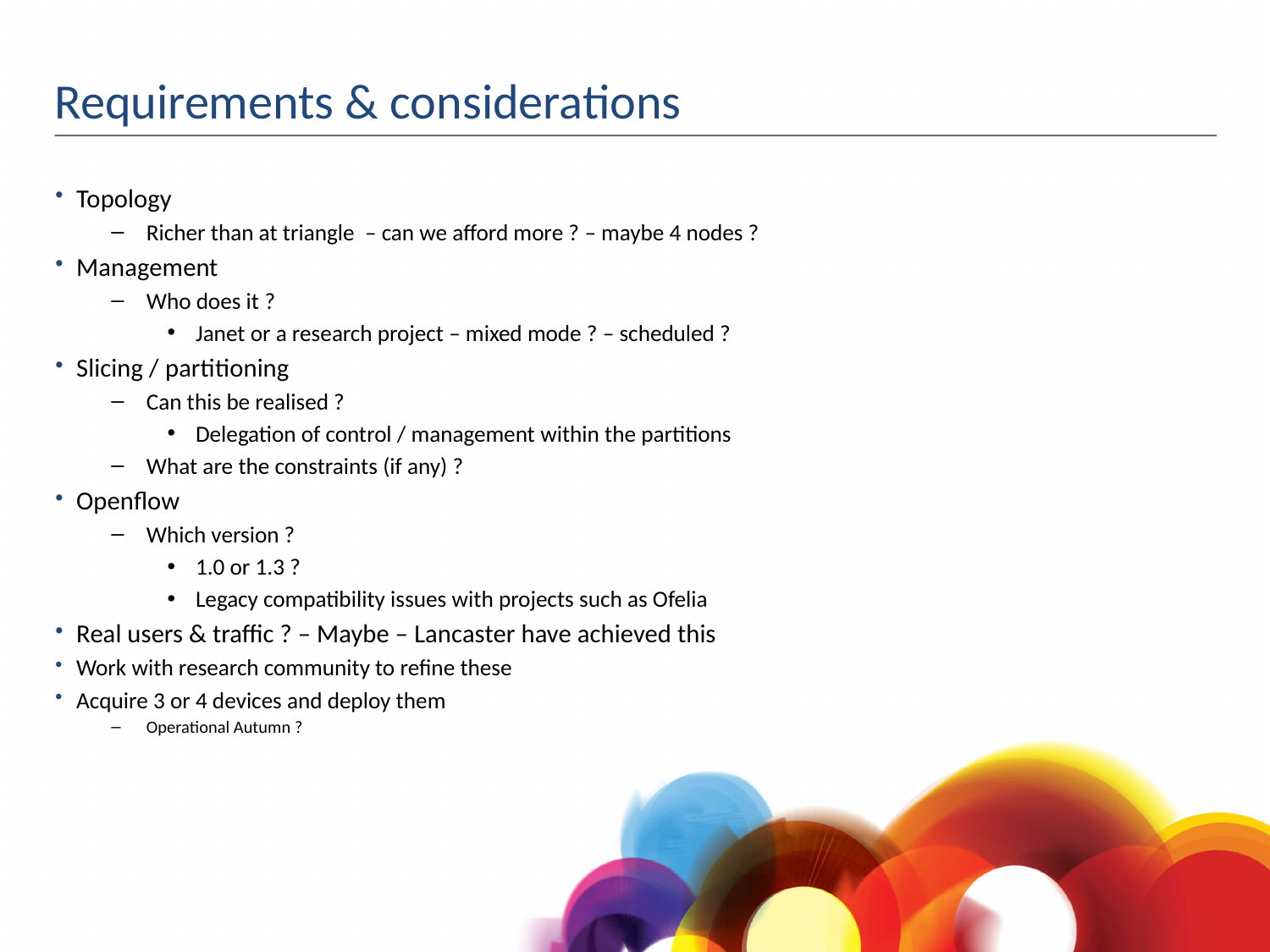

# Requirements & considerations
Topology
Richer than at triangle  – can we afford more ? – maybe 4 nodes ?
Management
Who does it ?
Janet or a research project – mixed mode ? – scheduled ?
Slicing / partitioning
Can this be realised ?
Delegation of control / management within the partitions
What are the constraints (if any) ?
Openflow
Which version ?
1.0 or 1.3 ?
Legacy compatibility issues with projects such as Ofelia
Real users & traffic ? – Maybe – Lancaster have achieved this
Work with research community to refine these
Acquire 3 or 4 devices and deploy them
Operational Autumn ?